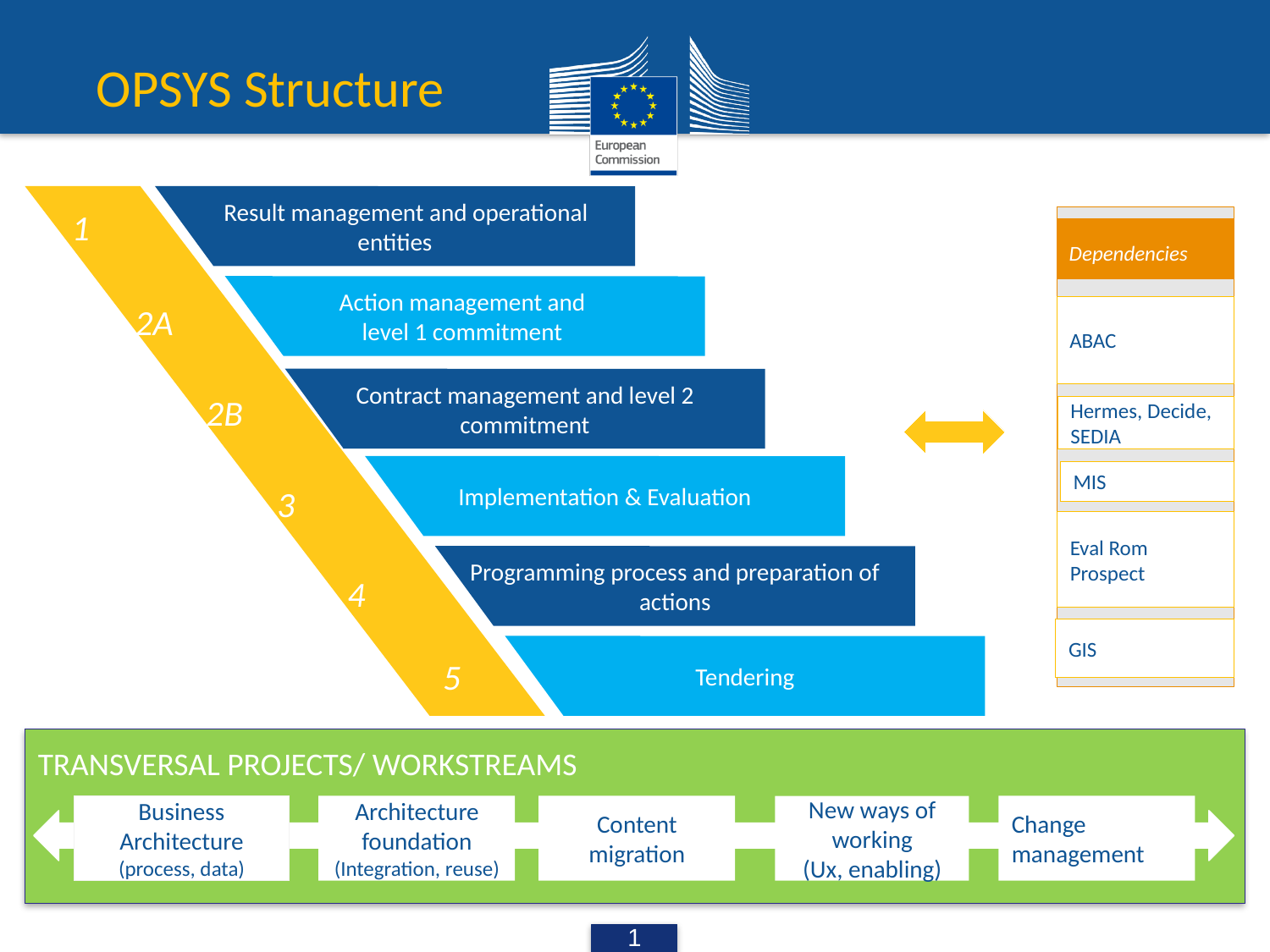

# OPSYS Structure

    Result management and operational entities
1

Dependencies
Action management and
level 1 commitment
ABAC
2A
Contract management and level 2 commitment
2B

Hermes, Decide, SEDIA

Implementation & Evaluation
MIS

3

Eval Rom
Prospect
Programming process and preparation of actions
4

GIS
Tendering
5

TRANSVERSAL PROJECTS/ WORKSTREAMS
Architecture foundation
(Integration, reuse)
Change management
Content migration
New ways of working
(Ux, enabling)
Business Architecture (process, data)

1